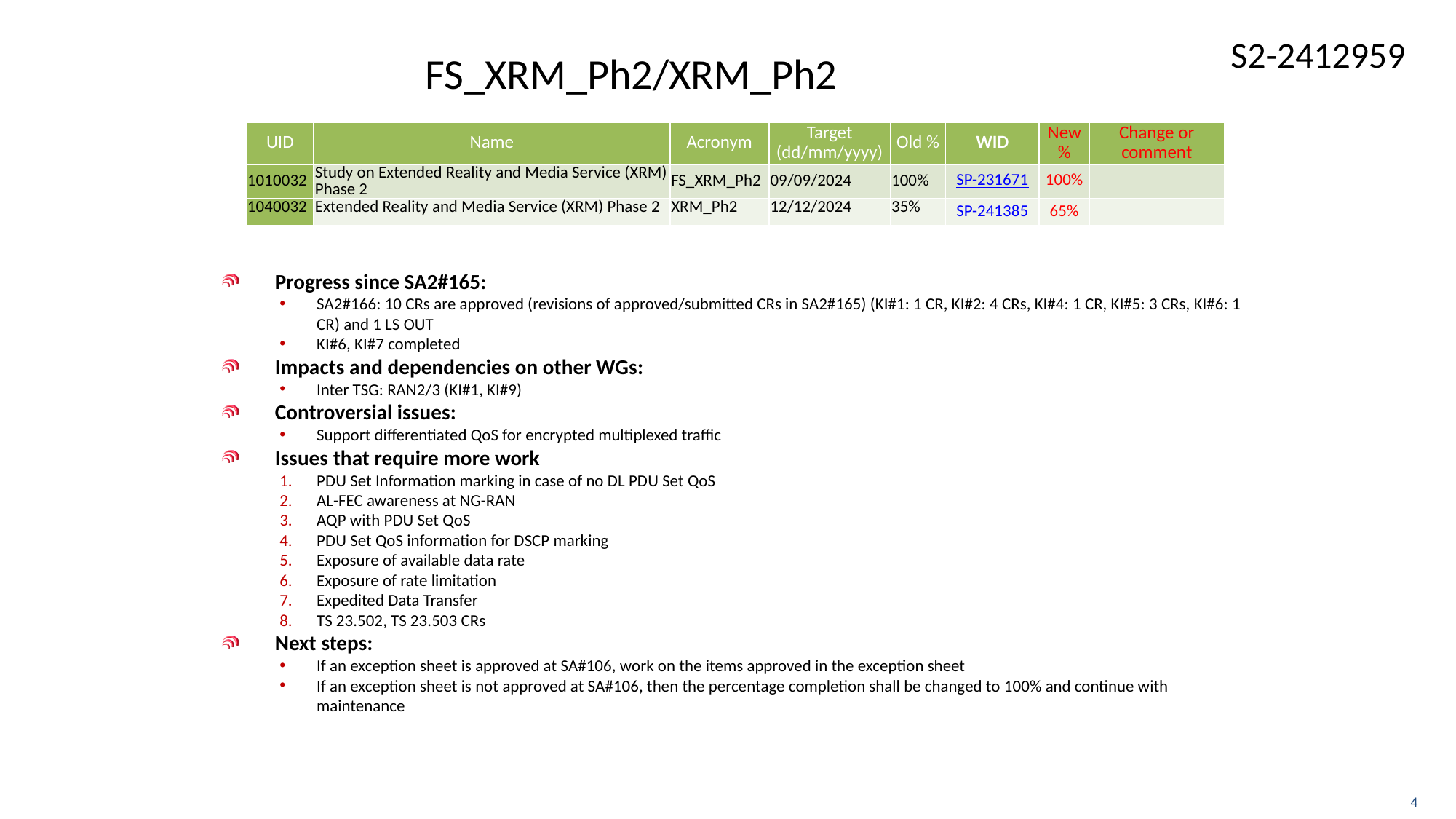

# FS_XRM_Ph2/XRM_Ph2
| UID | Name | Acronym | Target (dd/mm/yyyy) | Old % | WID | New % | Change or comment |
| --- | --- | --- | --- | --- | --- | --- | --- |
| 1010032 | Study on Extended Reality and Media Service (XRM) Phase 2 | FS\_XRM\_Ph2 | 09/09/2024 | 100% | SP-231671 | 100% |  |
| 1040032 | Extended Reality and Media Service (XRM) Phase 2 | XRM\_Ph2 | 12/12/2024 | 35% | SP-241385 | 65% |  |
Progress since SA2#165:
SA2#166: 10 CRs are approved (revisions of approved/submitted CRs in SA2#165) (KI#1: 1 CR, KI#2: 4 CRs, KI#4: 1 CR, KI#5: 3 CRs, KI#6: 1 CR) and 1 LS OUT
KI#6, KI#7 completed
Impacts and dependencies on other WGs:
Inter TSG: RAN2/3 (KI#1, KI#9)
Controversial issues:
Support differentiated QoS for encrypted multiplexed traffic
Issues that require more work
PDU Set Information marking in case of no DL PDU Set QoS
AL-FEC awareness at NG-RAN
AQP with PDU Set QoS
PDU Set QoS information for DSCP marking
Exposure of available data rate
Exposure of rate limitation
Expedited Data Transfer
TS 23.502, TS 23.503 CRs
Next steps:
If an exception sheet is approved at SA#106, work on the items approved in the exception sheet
If an exception sheet is not approved at SA#106, then the percentage completion shall be changed to 100% and continue with maintenance